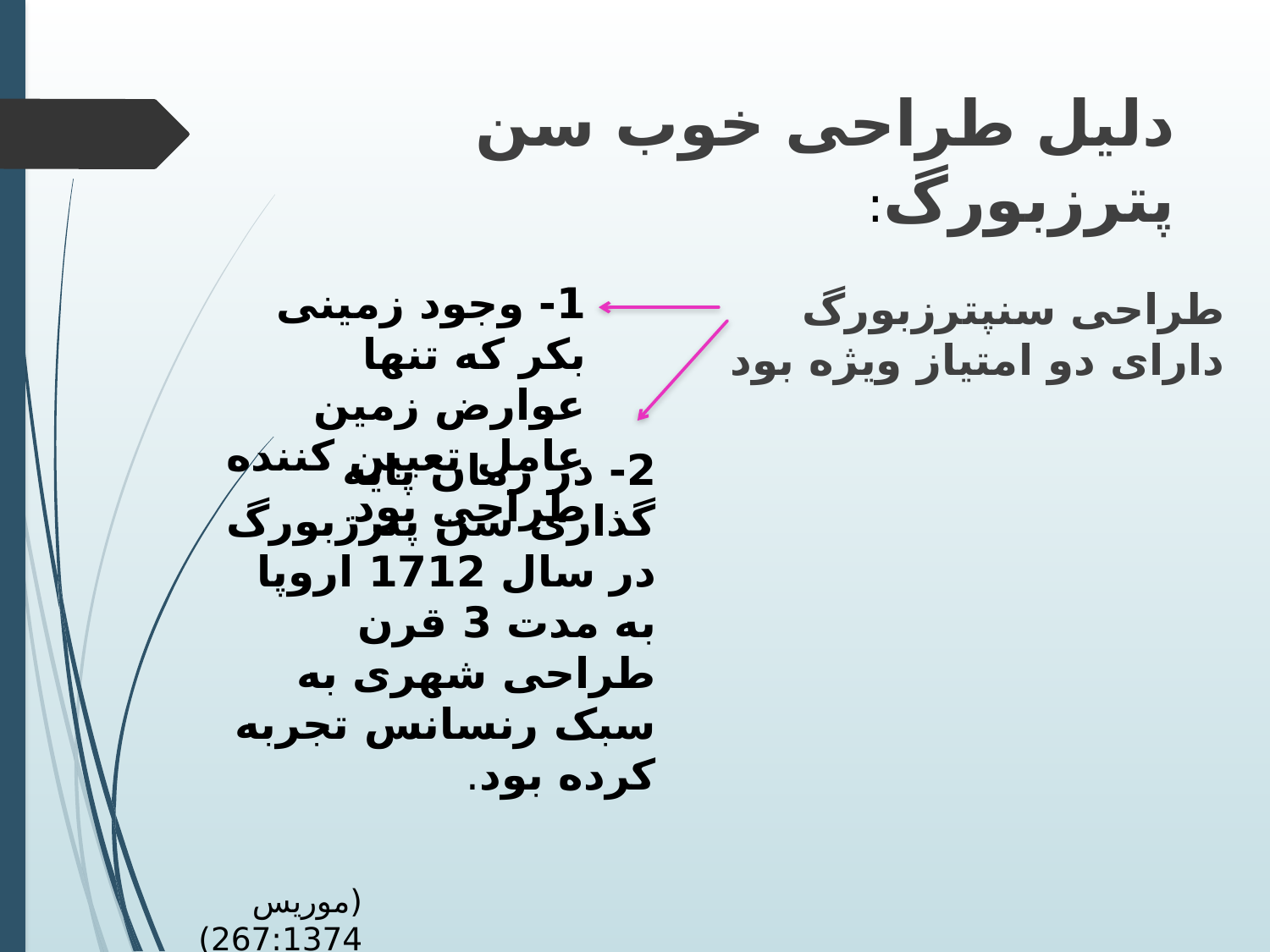

دلیل طراحی خوب سن پترزبورگ:
1- وجود زمینی بکر که تنها عوارض زمین عامل تعیین کننده طراحی بود.
طراحی سنپترزبورگ دارای دو امتیاز ویژه بود
2- در زمان پایه گذاری سن پترزبورگ در سال 1712 اروپا به مدت 3 قرن طراحی شهری به سبک رنسانس تجربه کرده بود.
(موریس 267:1374)